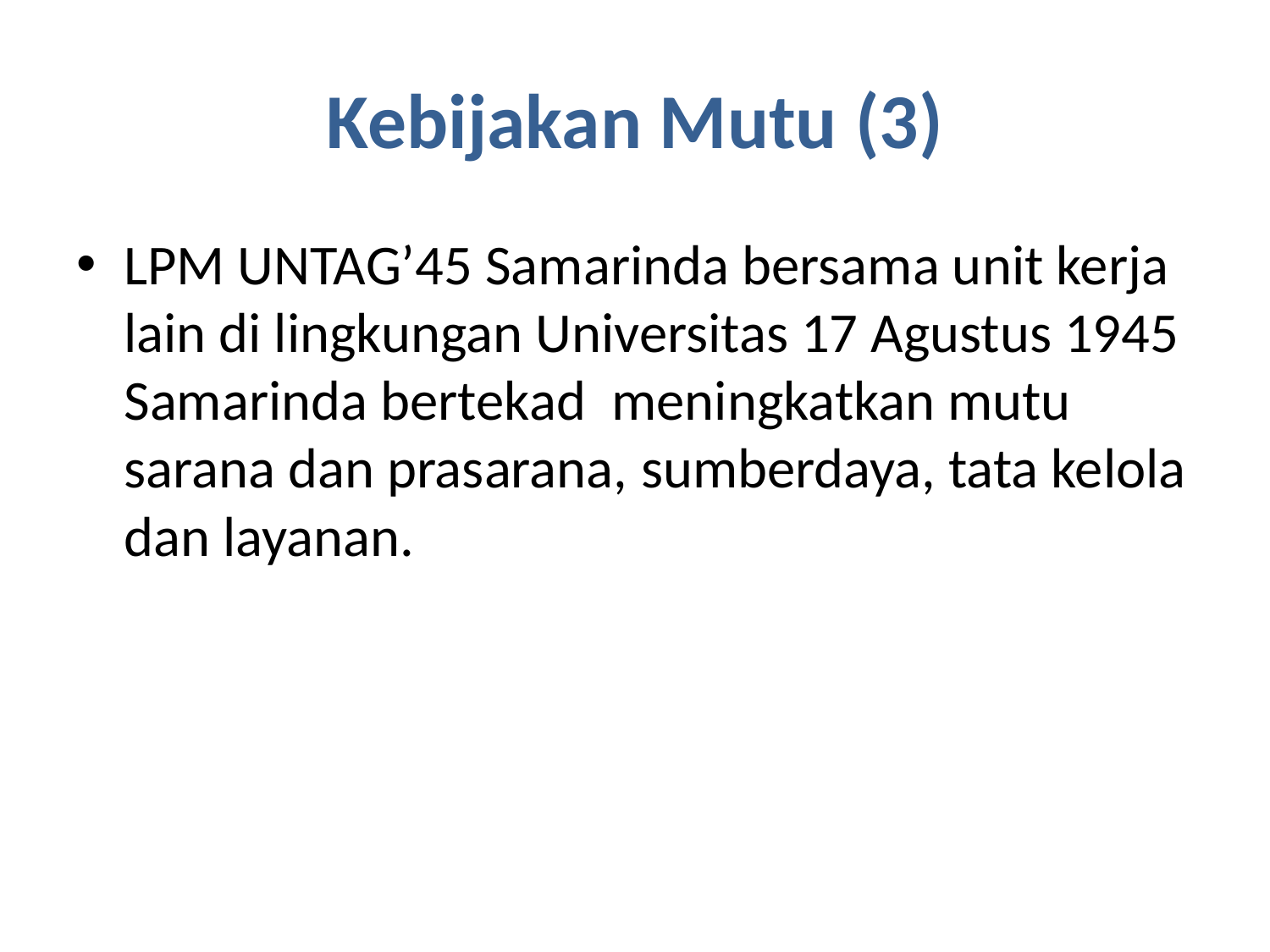

# Kebijakan Mutu (3)
LPM UNTAG’45 Samarinda bersama unit kerja lain di lingkungan Universitas 17 Agustus 1945 Samarinda bertekad  meningkatkan mutu sarana dan prasarana, sumberdaya, tata kelola dan layanan.